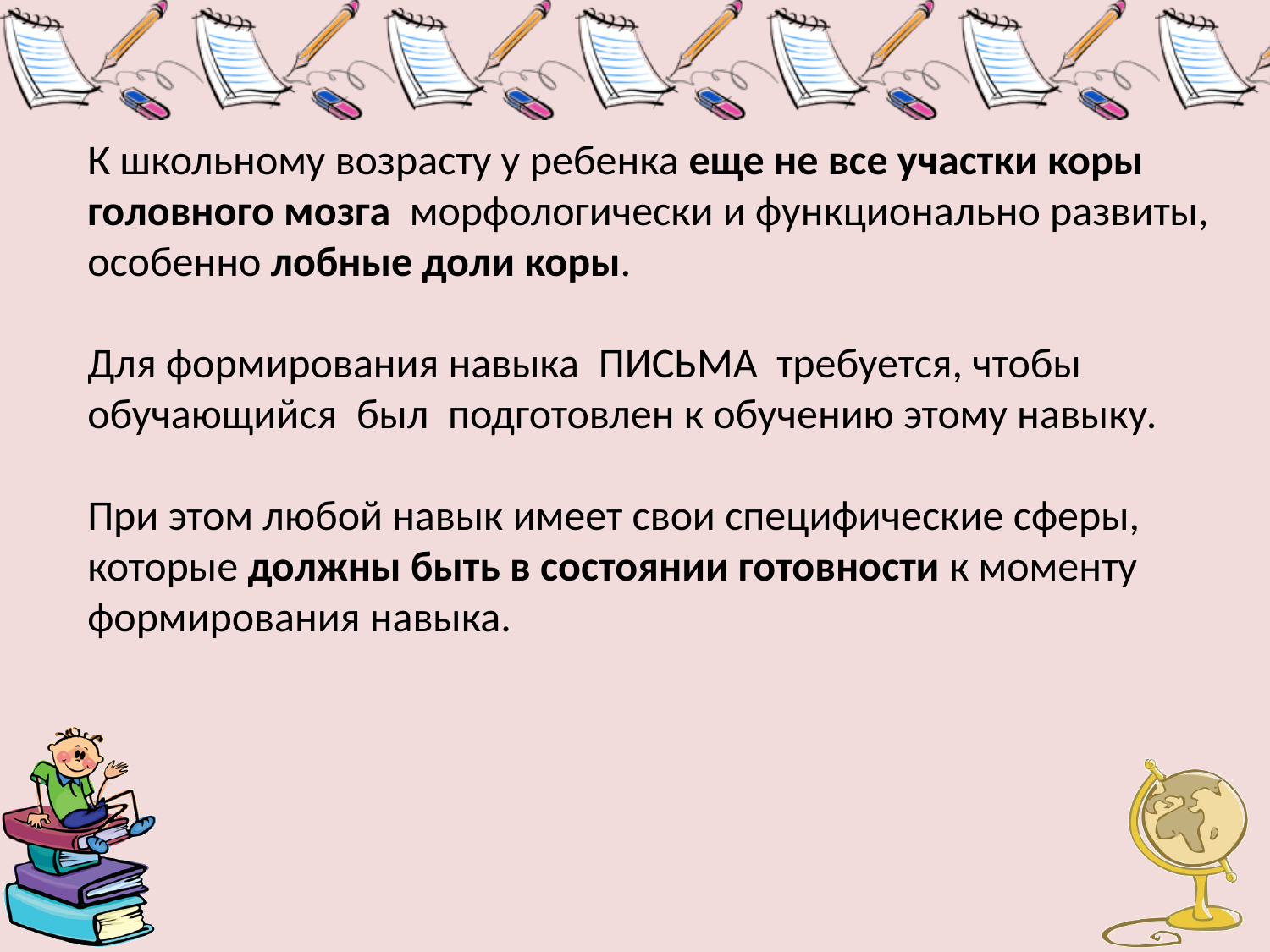

К школьному возрасту у ребенка еще не все участки коры головного мозга  морфологически и функционально развиты, особенно лобные доли коры.

Для формирования навыка  ПИСЬМА  требуется, чтобы обучающийся  был  подготовлен к обучению этому навыку.

При этом любой навык имеет свои специфические сферы,
которые должны быть в состоянии готовности к моменту формирования навыка.